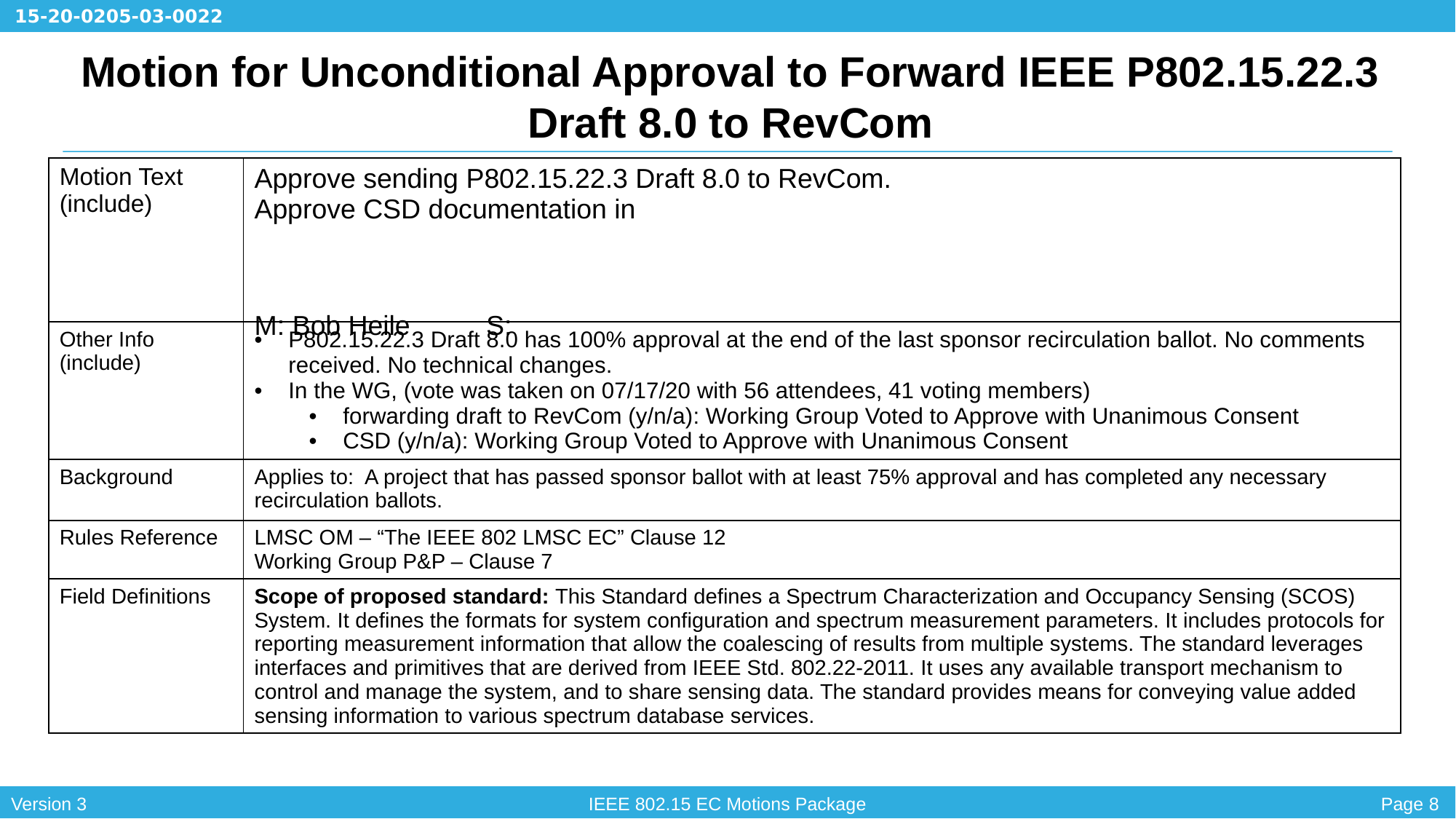

# Motion for Unconditional Approval to Forward IEEE P802.15.22.3 Draft 8.0 to RevCom
| Motion Text (include) | Approve sending P802.15.22.3 Draft 8.0 to RevCom. Approve CSD documentation in https://mentor.ieee.org/802.22/dcn/19/22-19-0028-01-0003-updated-csd-for-p802-22-3-transfer-of-project-to-ieee-802-15-wg.docx M: Bob Heile          S: |
| --- | --- |
| Other Info (include) | P802.15.22.3 Draft 8.0 has 100% approval at the end of the last sponsor recirculation ballot. No comments received. No technical changes. In the WG, (vote was taken on 07/17/20 with 56 attendees, 41 voting members) forwarding draft to RevCom (y/n/a): Working Group Voted to Approve with Unanimous Consent CSD (y/n/a): Working Group Voted to Approve with Unanimous Consent |
| Background | Applies to: A project that has passed sponsor ballot with at least 75% approval and has completed any necessary recirculation ballots. |
| Rules Reference | LMSC OM – “The IEEE 802 LMSC EC” Clause 12 Working Group P&P – Clause 7 |
| Field Definitions | Scope of proposed standard: This Standard defines a Spectrum Characterization and Occupancy Sensing (SCOS) System. It defines the formats for system configuration and spectrum measurement parameters. It includes protocols for reporting measurement information that allow the coalescing of results from multiple systems. The standard leverages interfaces and primitives that are derived from IEEE Std. 802.22-2011. It uses any available transport mechanism to control and manage the system, and to share sensing data. The standard provides means for conveying value added sensing information to various spectrum database services. |